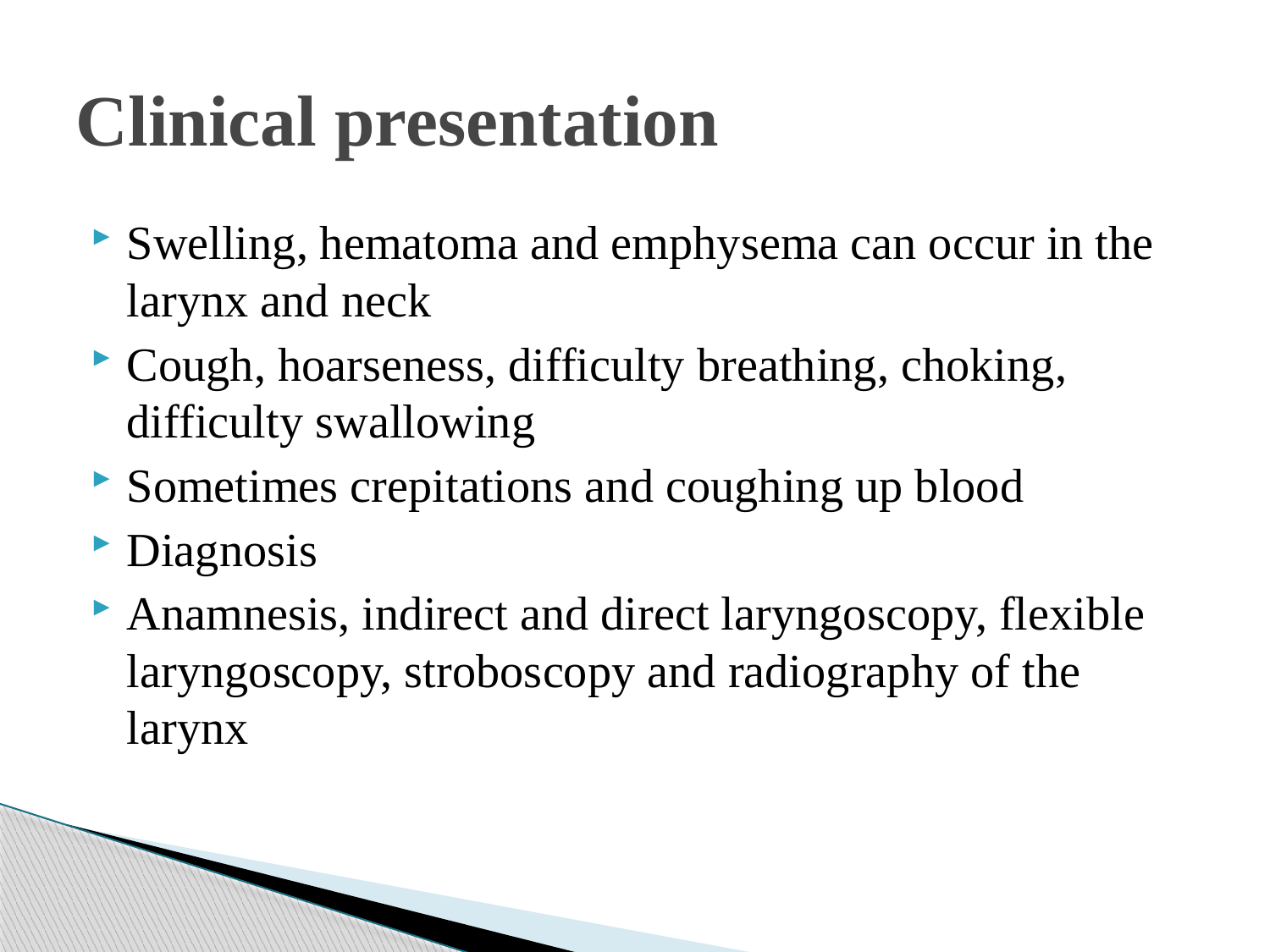

# Clinical presentation
Swelling, hematoma and emphysema can occur in the larynx and neck
Cough, hoarseness, difficulty breathing, choking, difficulty swallowing
Sometimes crepitations and coughing up blood
Diagnosis
Anamnesis, indirect and direct laryngoscopy, flexible laryngoscopy, stroboscopy and radiography of the larynx